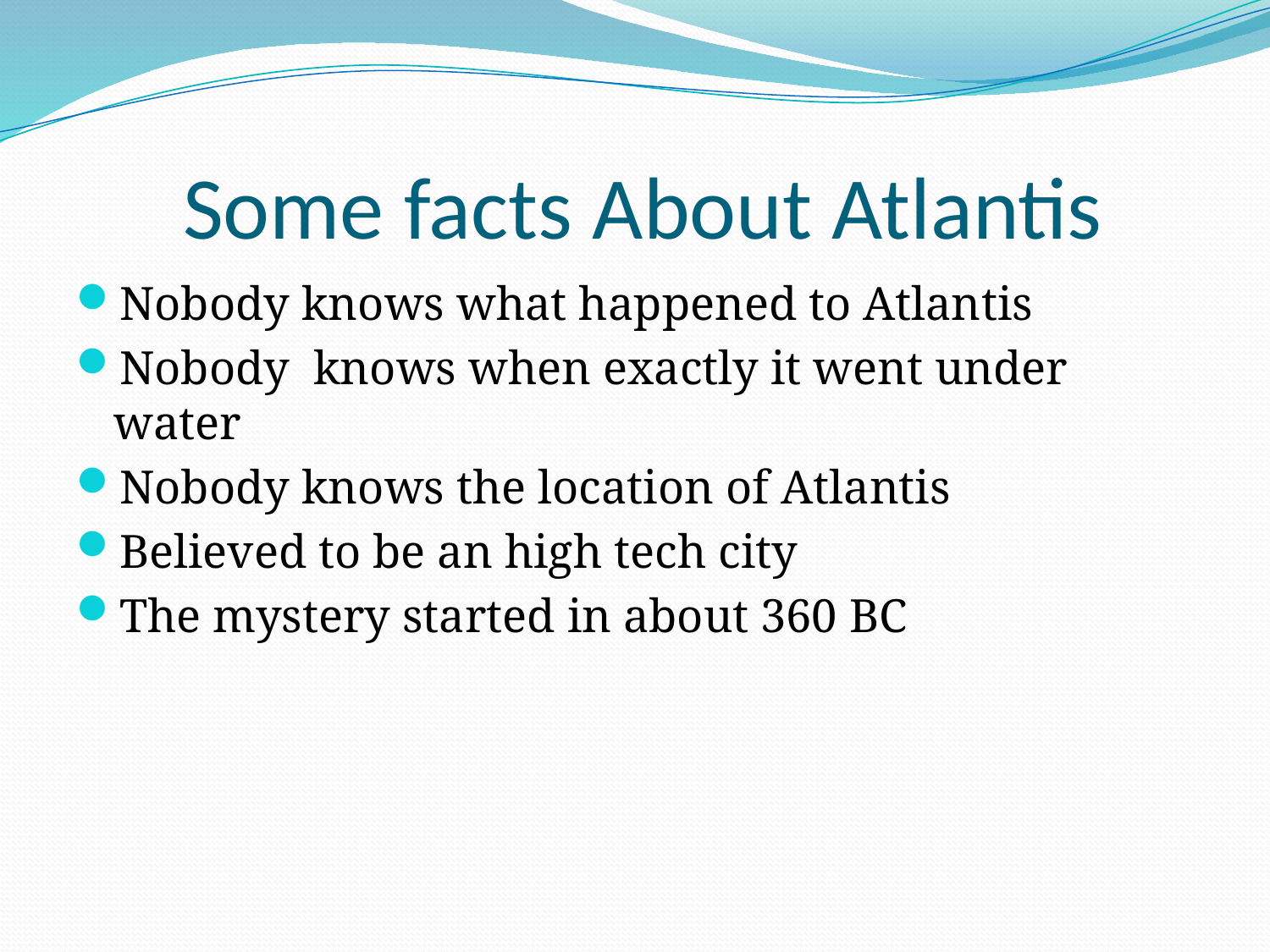

# Some facts About Atlantis
Nobody knows what happened to Atlantis
Nobody  knows when exactly it went under water
Nobody knows the location of Atlantis
Believed to be an high tech city
The mystery started in about 360 BC